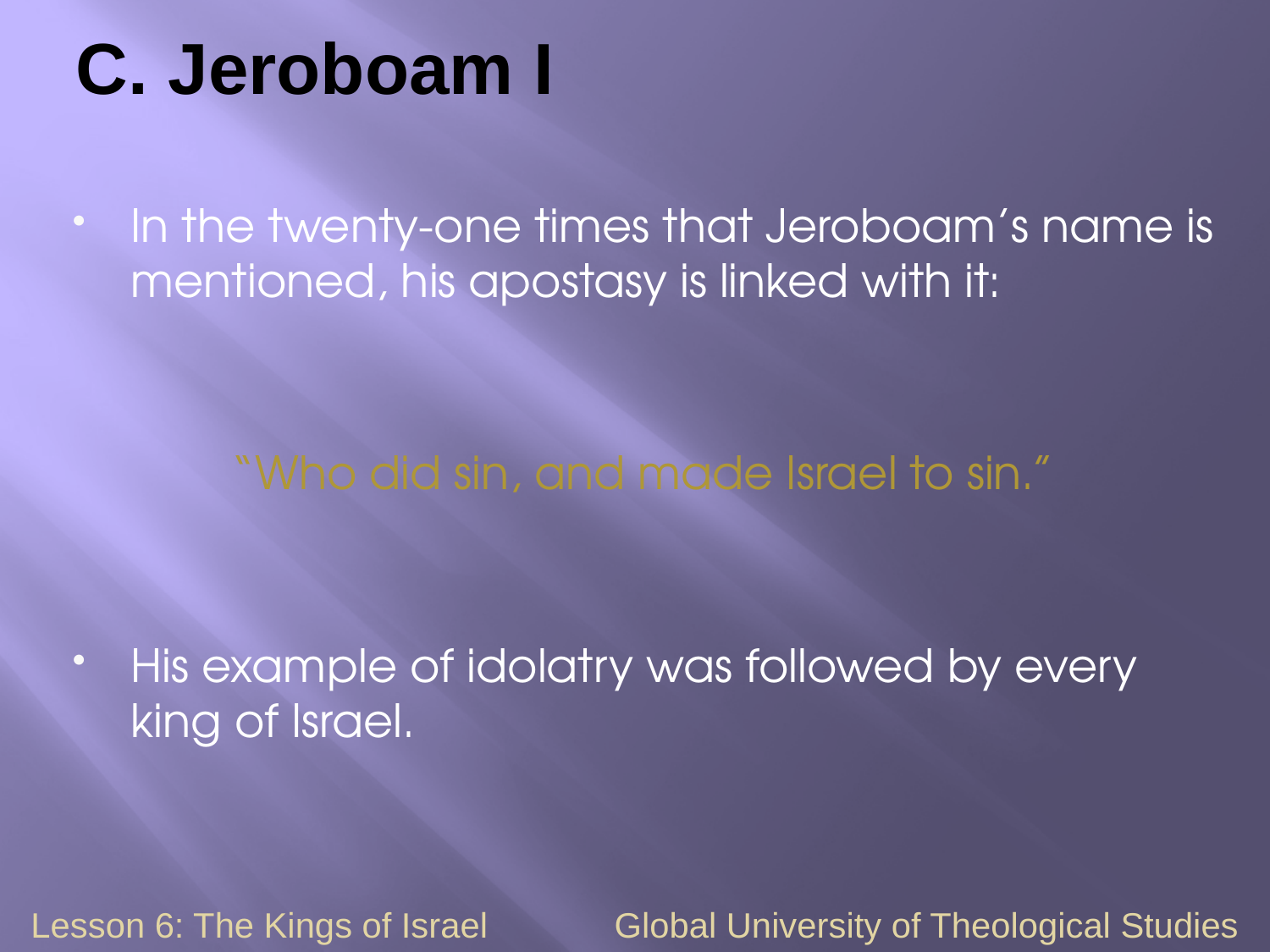

# C. Jeroboam I
In the twenty-one times that Jeroboam’s name is mentioned, his apostasy is linked with it:

“Who did sin, and made Israel to sin.”

His example of idolatry was followed by every king of Israel.
Lesson 6: The Kings of Israel             Global University of Theological Studies